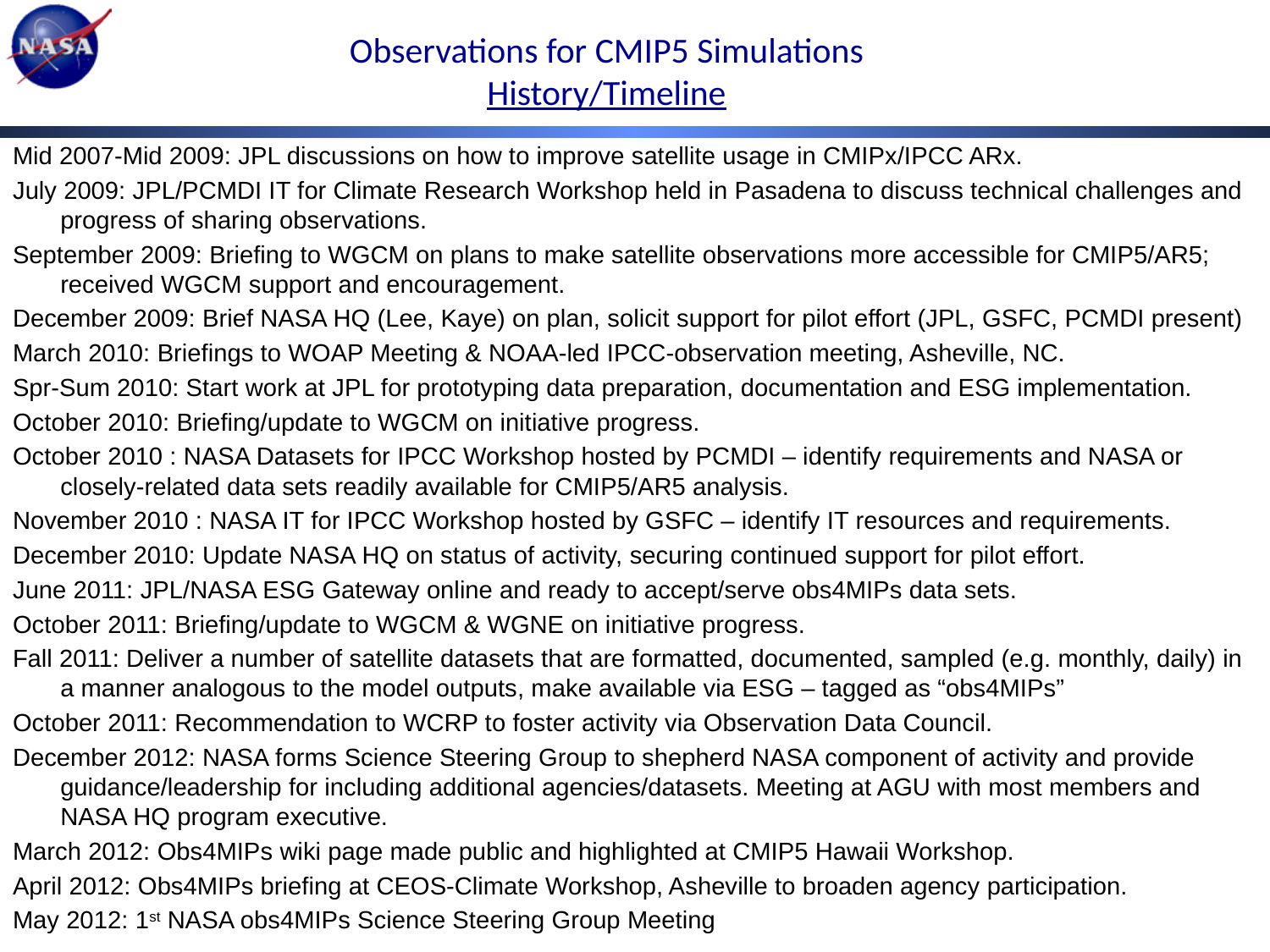

Observations for CMIP5 Simulations
History/Timeline
Mid 2007-Mid 2009: JPL discussions on how to improve satellite usage in CMIPx/IPCC ARx.
July 2009: JPL/PCMDI IT for Climate Research Workshop held in Pasadena to discuss technical challenges and progress of sharing observations.
September 2009: Briefing to WGCM on plans to make satellite observations more accessible for CMIP5/AR5; received WGCM support and encouragement.
December 2009: Brief NASA HQ (Lee, Kaye) on plan, solicit support for pilot effort (JPL, GSFC, PCMDI present)
March 2010: Briefings to WOAP Meeting & NOAA-led IPCC-observation meeting, Asheville, NC.
Spr-Sum 2010: Start work at JPL for prototyping data preparation, documentation and ESG implementation.
October 2010: Briefing/update to WGCM on initiative progress.
October 2010 : NASA Datasets for IPCC Workshop hosted by PCMDI – identify requirements and NASA or closely-related data sets readily available for CMIP5/AR5 analysis.
November 2010 : NASA IT for IPCC Workshop hosted by GSFC – identify IT resources and requirements.
December 2010: Update NASA HQ on status of activity, securing continued support for pilot effort.
June 2011: JPL/NASA ESG Gateway online and ready to accept/serve obs4MIPs data sets.
October 2011: Briefing/update to WGCM & WGNE on initiative progress.
Fall 2011: Deliver a number of satellite datasets that are formatted, documented, sampled (e.g. monthly, daily) in a manner analogous to the model outputs, make available via ESG – tagged as “obs4MIPs”
October 2011: Recommendation to WCRP to foster activity via Observation Data Council.
December 2012: NASA forms Science Steering Group to shepherd NASA component of activity and provide guidance/leadership for including additional agencies/datasets. Meeting at AGU with most members and NASA HQ program executive.
March 2012: Obs4MIPs wiki page made public and highlighted at CMIP5 Hawaii Workshop.
April 2012: Obs4MIPs briefing at CEOS-Climate Workshop, Asheville to broaden agency participation.
May 2012: 1st NASA obs4MIPs Science Steering Group Meeting